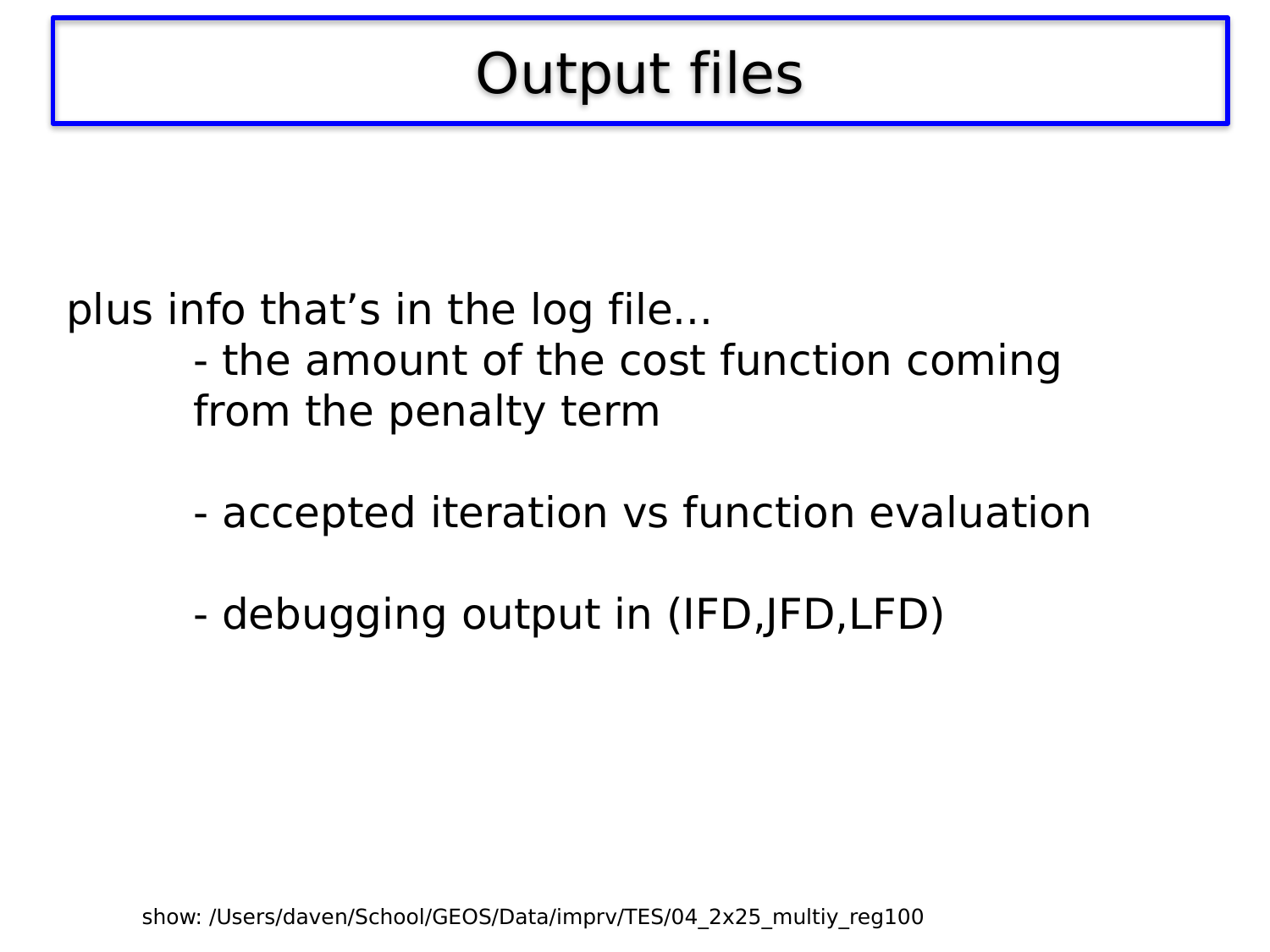

Output files

plus info that’s in the log file...
	- the amount of the cost function coming
	from the penalty term

	- accepted iteration vs function evaluation

	- debugging output in (IFD,JFD,LFD)

show: /Users/daven/School/GEOS/Data/imprv/TES/04_2x25_multiy_reg100